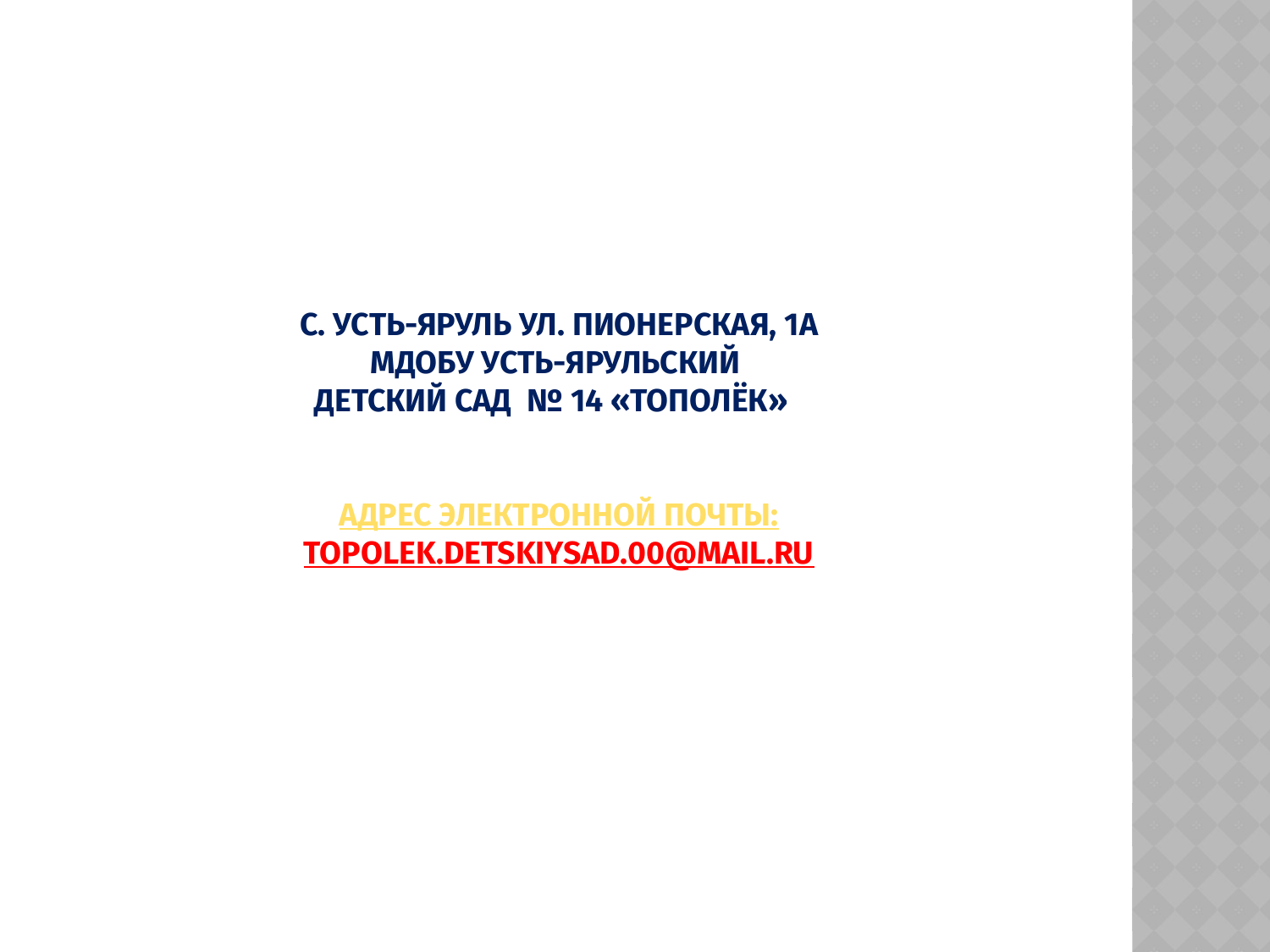

# с. Усть-Яруль ул. Пионерская, 1а МДОБУ Усть-Ярульский детский сад  № 14 «Тополёк» Адрес электронной почты: topolek.detskiysad.00@mail.ru